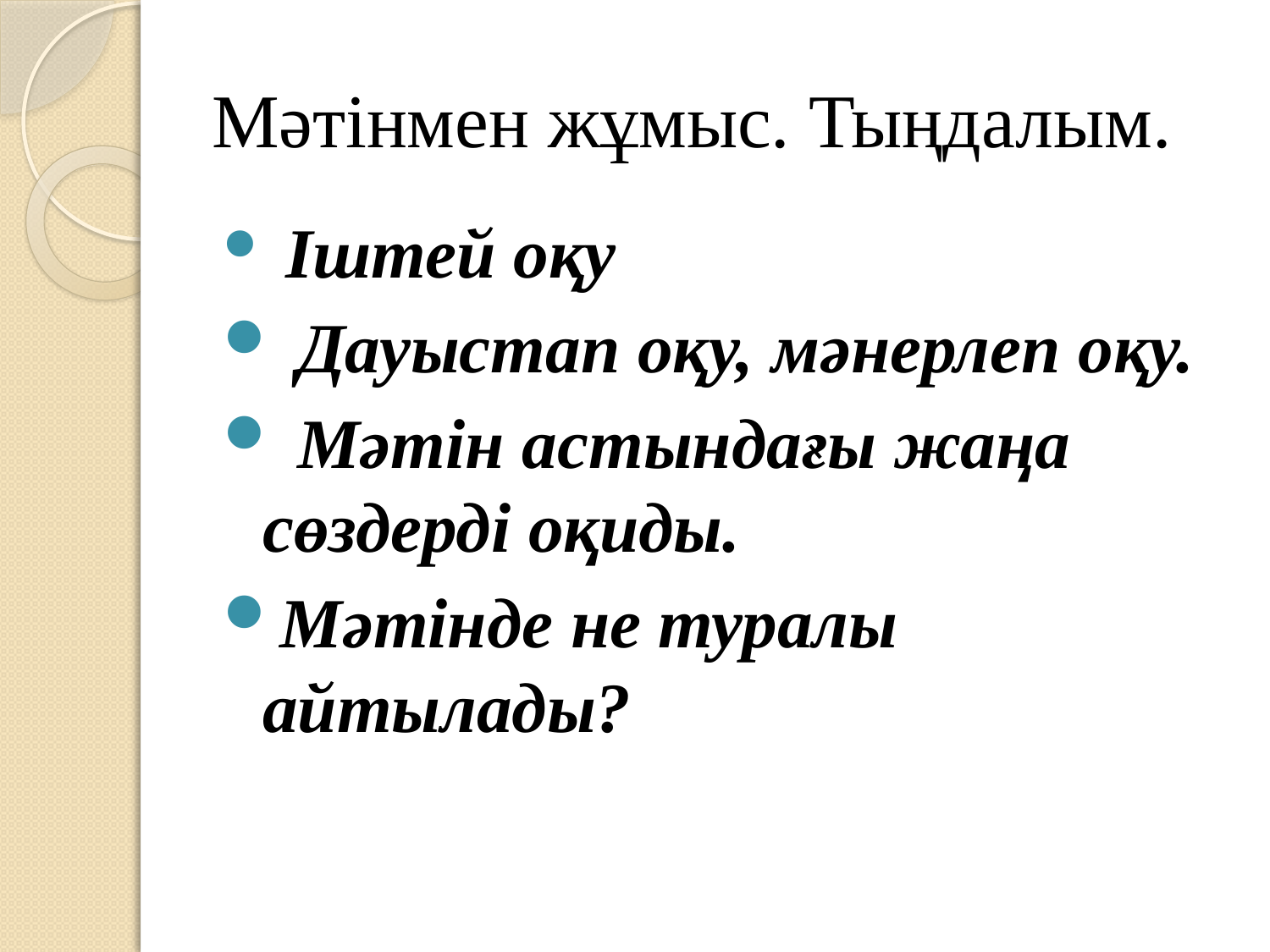

# Мәтінмен жұмыс. Тыңдалым.
 Іштей оқу
 Дауыстап оқу, мәнерлеп оқу.
 Мәтін астындағы жаңа сөздерді оқиды.
Мәтінде не туралы айтылады?